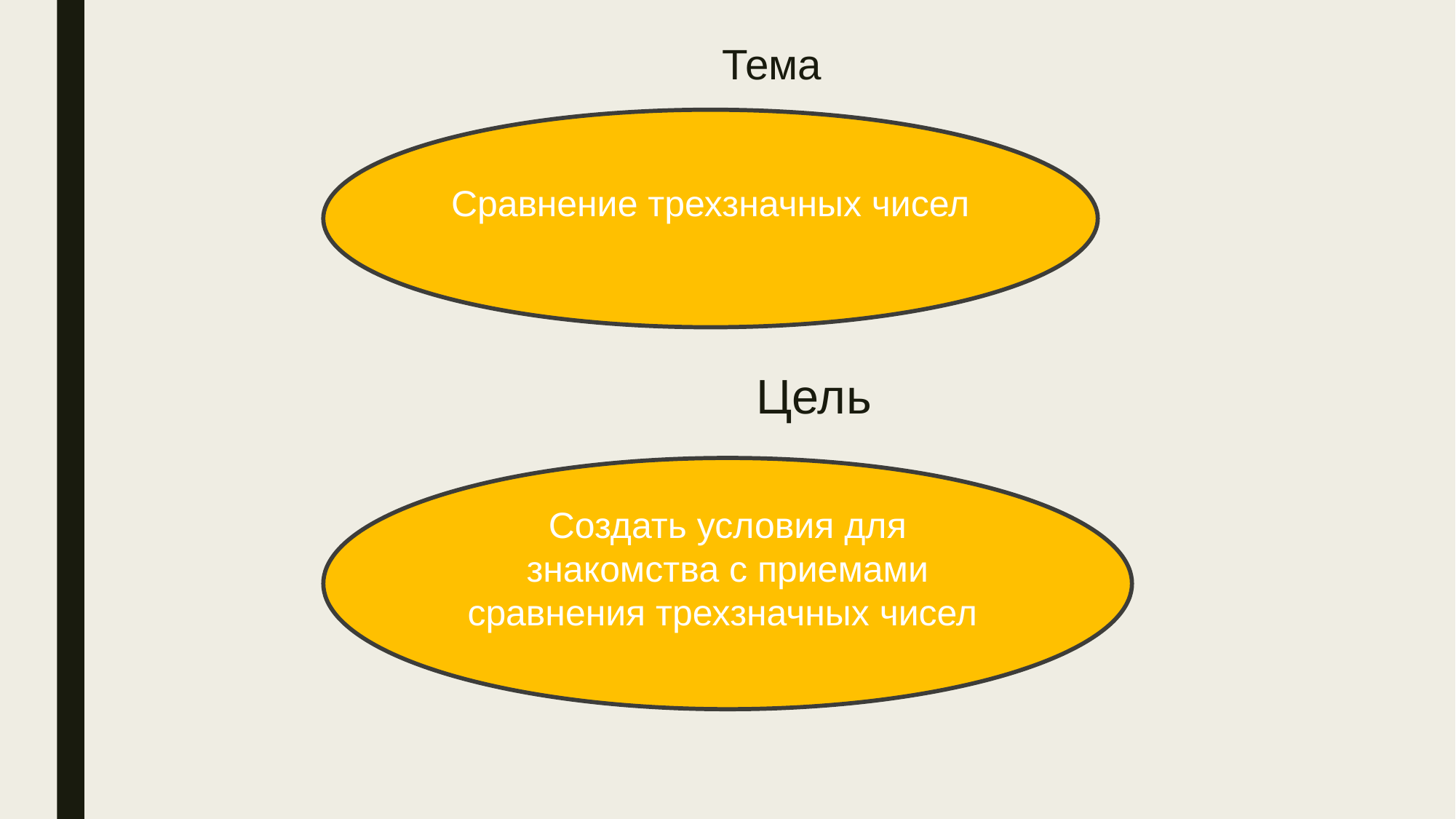

Тема

                                                  Цель
Сравнение трехзначных чисел

Создать условия для знакомства с приемами сравнения трехзначных чисел